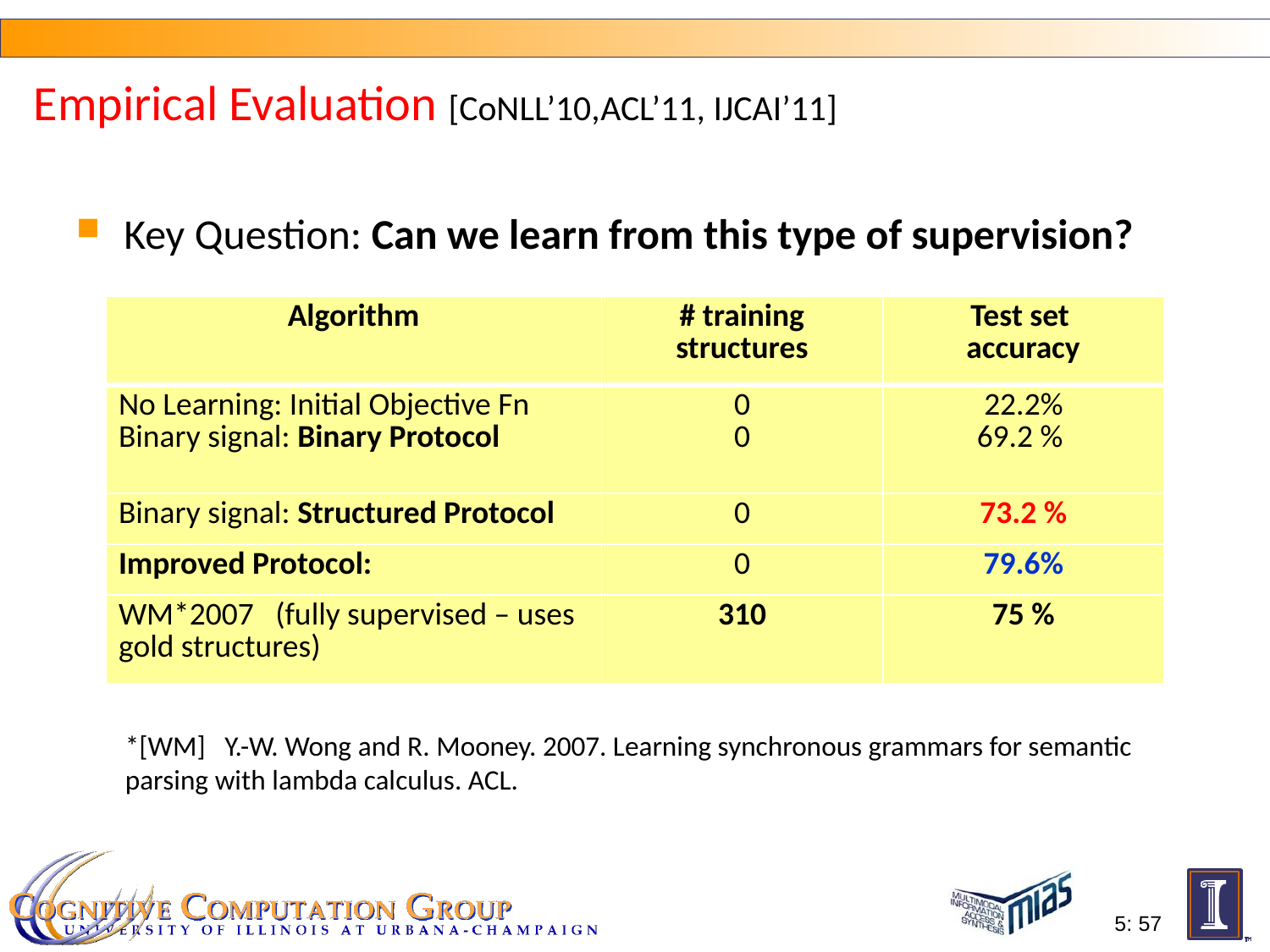

Empirical Evaluation [CoNLL’10,ACL’11, IJCAI’11]
Key Question: Can we learn from this type of supervision?

| Algorithm | # training structures | Test set accuracy |
| --- | --- | --- |
| No Learning: Initial Objective Fn Binary signal: Binary Protocol | 0 0 | 22.2% 69.2 % |
| Binary signal: Structured Protocol | 0 | 73.2 % |
| Improved Protocol: | 0 | 79.6% |
| WM\*2007 (fully supervised – uses gold structures) | 310 | 75 % |
*[WM]   Y.-W. Wong and R. Mooney. 2007. Learning synchronous grammars for semantic parsing with lambda calculus. ACL.
5: 57